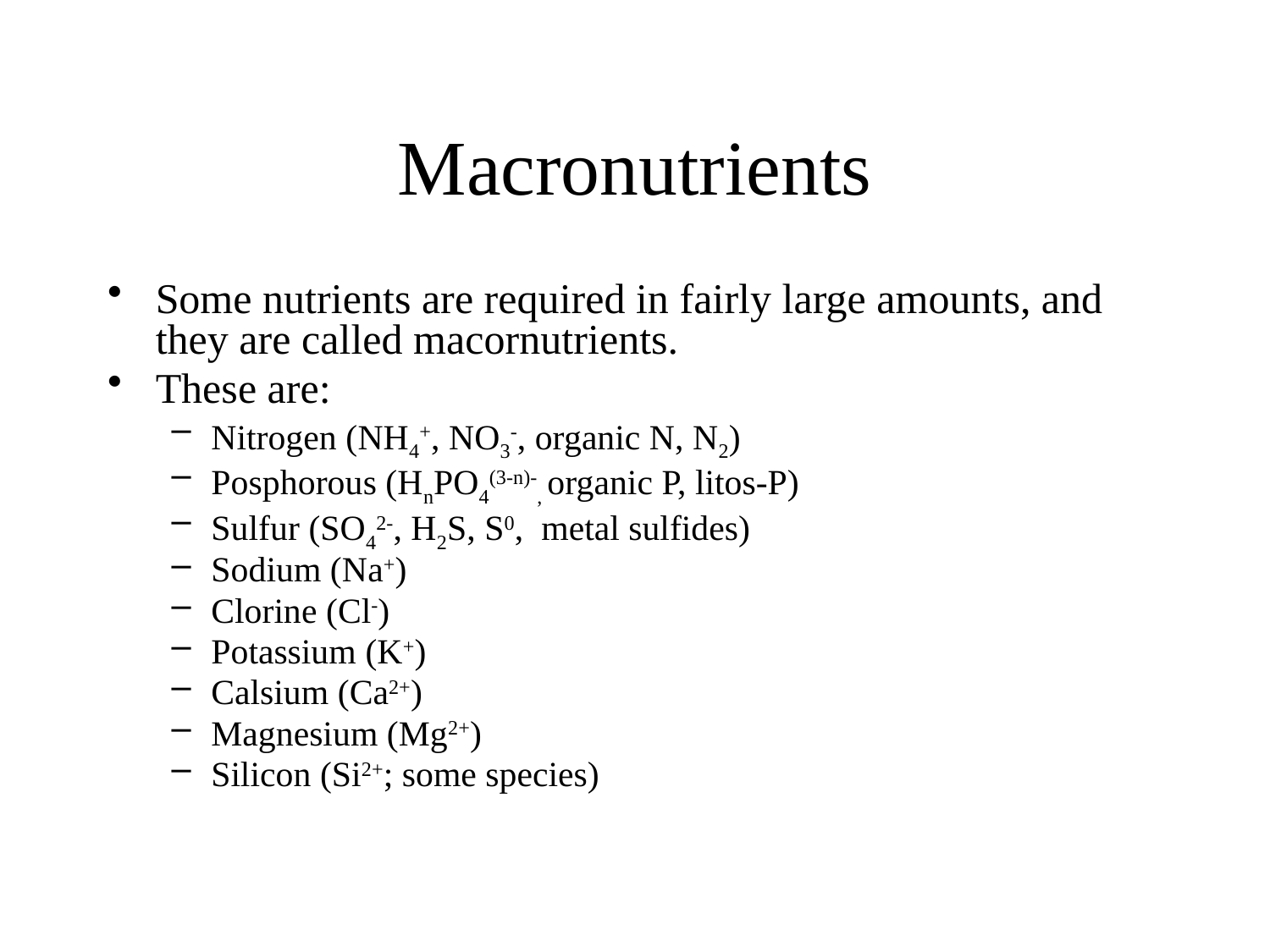

# Macronutrients
Some nutrients are required in fairly large amounts, and they are called macornutrients.
These are:
Nitrogen (NH4+, NO3-, organic N, N2)
Posphorous (HnPO4(3-n)-, organic P, litos-P)
Sulfur (SO42-, H2S, S0,  metal sulfides)
Sodium (Na+)
Clorine (Cl-)
Potassium (K+)
Calsium (Ca2+)
Magnesium (Mg2+)
Silicon (Si2+; some species)